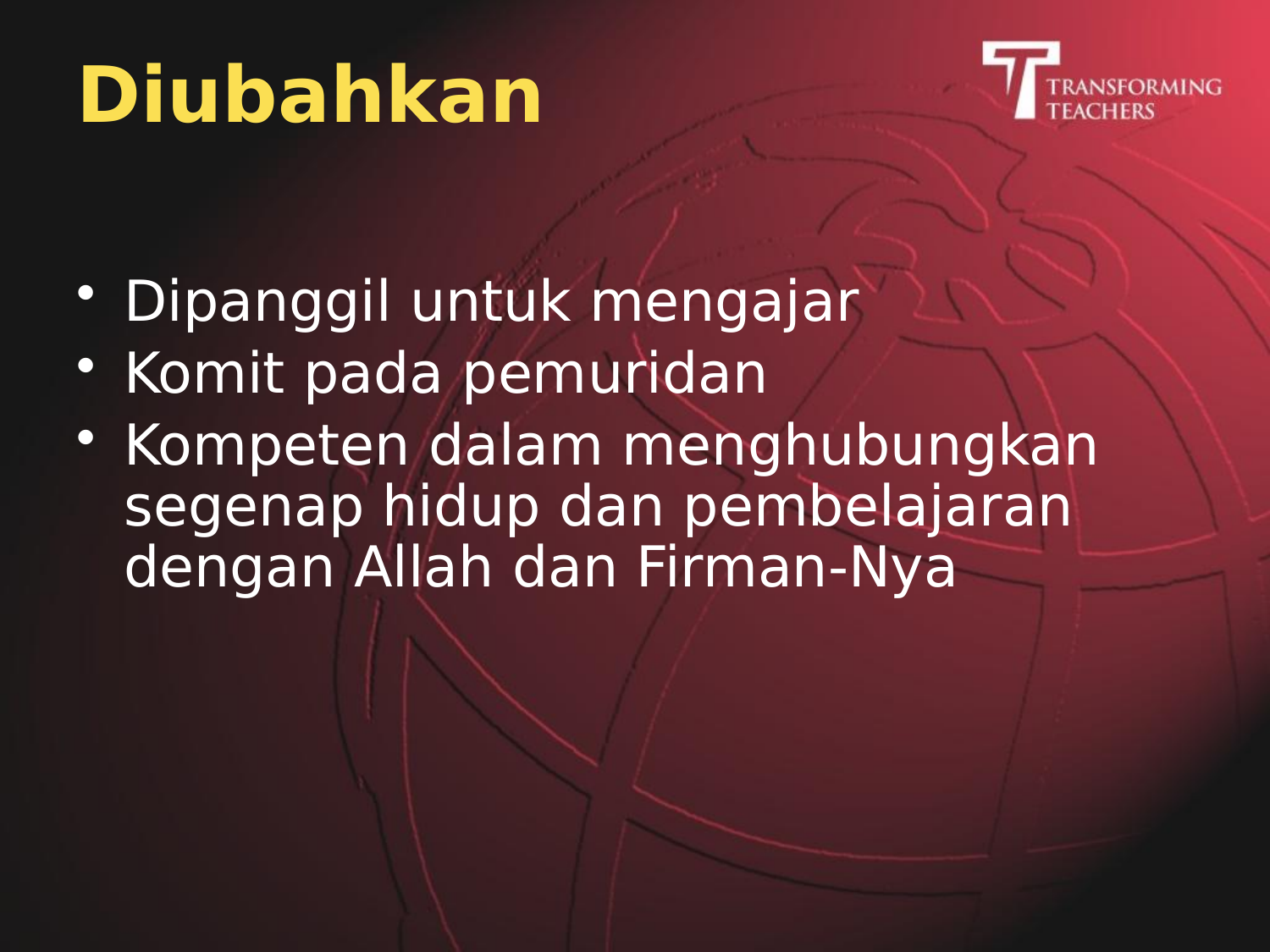

# Diubahkan
Dipanggil untuk mengajar
Komit pada pemuridan
Kompeten dalam menghubungkan segenap hidup dan pembelajaran dengan Allah dan Firman-Nya